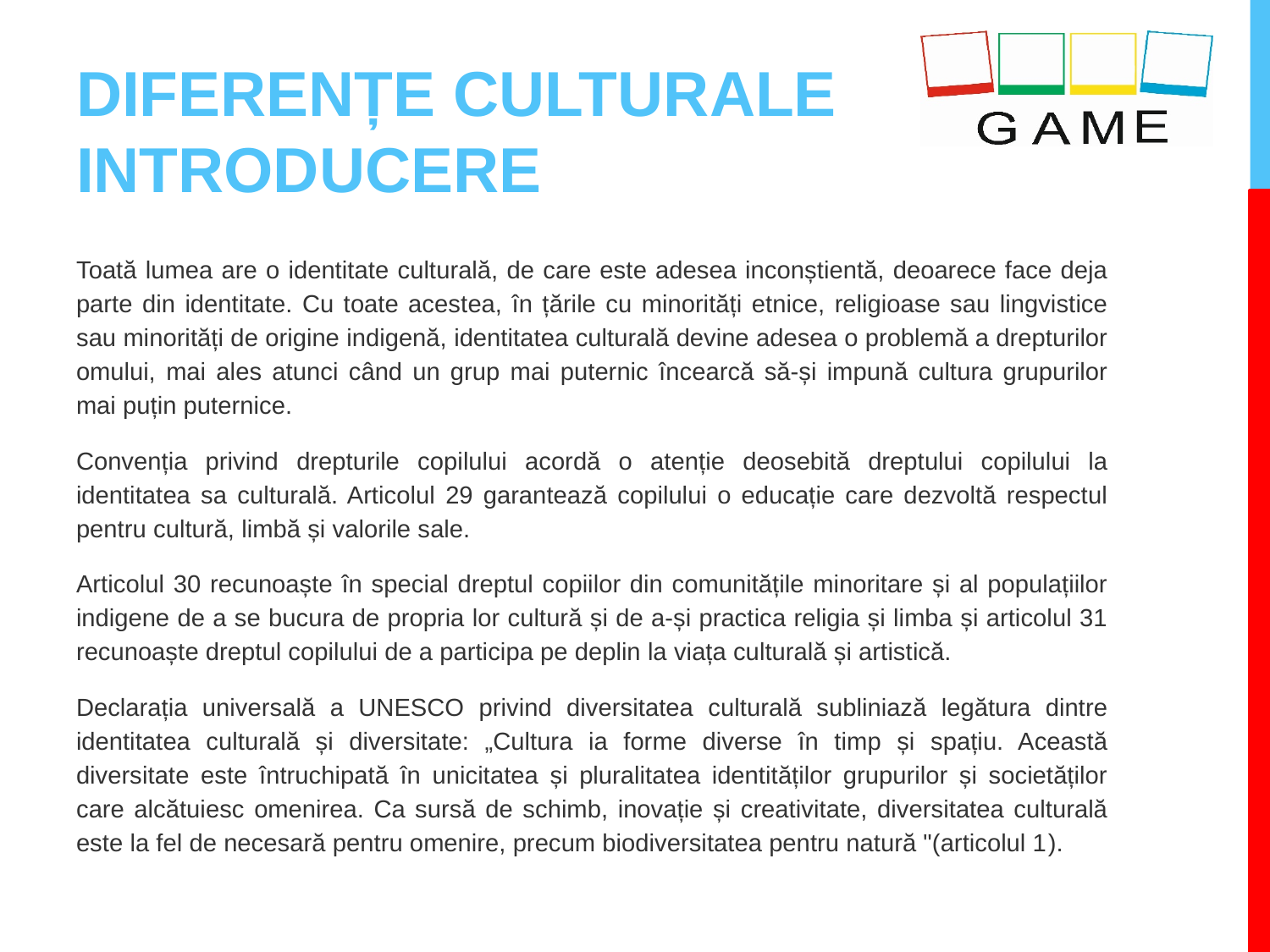

# DIFERENȚE CULTURALE INTRODUCERE
Toată lumea are o identitate culturală, de care este adesea inconștientă, deoarece face deja parte din identitate. Cu toate acestea, în țările cu minorități etnice, religioase sau lingvistice sau minorități de origine indigenă, identitatea culturală devine adesea o problemă a drepturilor omului, mai ales atunci când un grup mai puternic încearcă să-și impună cultura grupurilor mai puțin puternice.
Convenția privind drepturile copilului acordă o atenție deosebită dreptului copilului la identitatea sa culturală. Articolul 29 garantează copilului o educație care dezvoltă respectul pentru cultură, limbă și valorile sale.
Articolul 30 recunoaște în special dreptul copiilor din comunitățile minoritare și al populațiilor indigene de a se bucura de propria lor cultură și de a-și practica religia și limba și articolul 31 recunoaște dreptul copilului de a participa pe deplin la viața culturală și artistică.
Declarația universală a UNESCO privind diversitatea culturală subliniază legătura dintre identitatea culturală și diversitate: „Cultura ia forme diverse în timp și spațiu. Această diversitate este întruchipată în unicitatea și pluralitatea identităților grupurilor și societăților care alcătuiesc omenirea. Ca sursă de schimb, inovație și creativitate, diversitatea culturală este la fel de necesară pentru omenire, precum biodiversitatea pentru natură "(articolul 1).